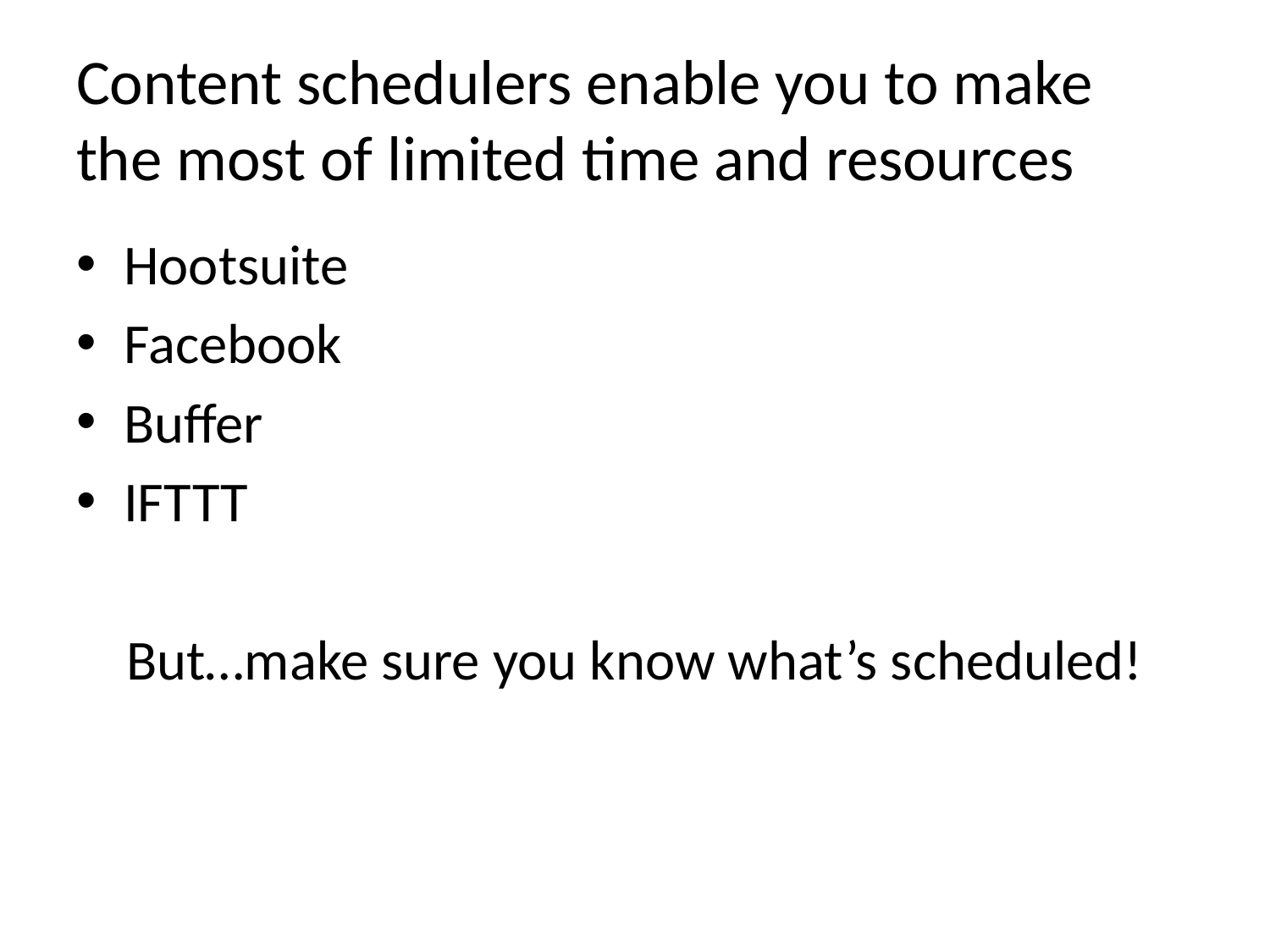

# Content schedulers enable you to make the most of limited time and resources
Hootsuite
Facebook
Buffer
IFTTT

But…make sure you know what’s scheduled!